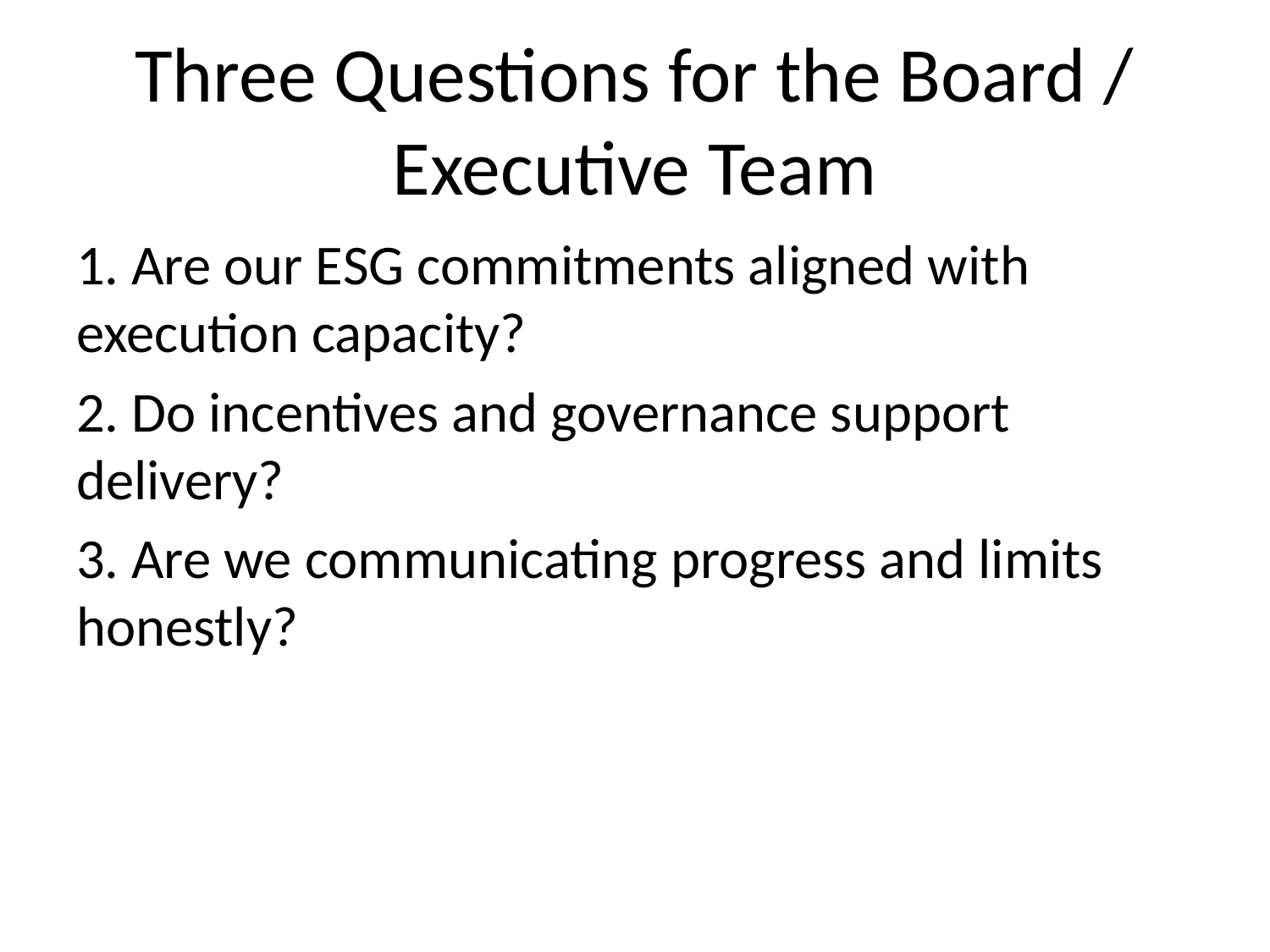

# Three Questions for the Board / Executive Team
1. Are our ESG commitments aligned with execution capacity?
2. Do incentives and governance support delivery?
3. Are we communicating progress and limits honestly?